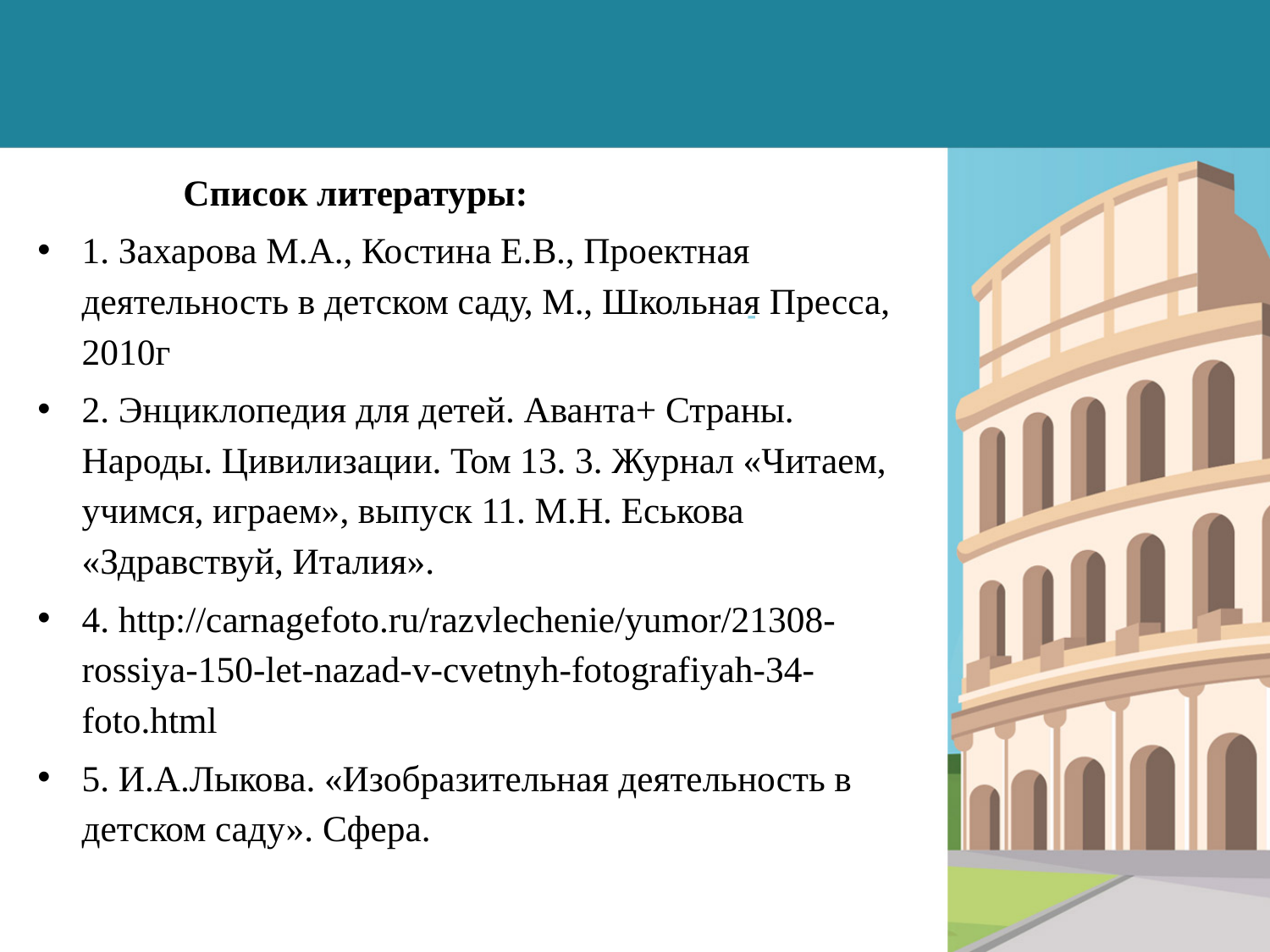

#
                Список литературы:
1. Захарова М.А., Костина Е.В., Проектная деятельность в детском саду, М., Школьная Пресса, 2010г
2. Энциклопедия для детей. Аванта+ Страны. Народы. Цивилизации. Том 13. 3. Журнал «Читаем, учимся, играем», выпуск 11. М.Н. Еськова «Здравствуй, Италия».
4. http://carnagefoto.ru/razvlechenie/yumor/21308-rossiya-150-let-nazad-v-cvetnyh-fotografiyah-34-foto.html
5. И.А.Лыкова. «Изобразительная деятельность в детском саду». Сфера.